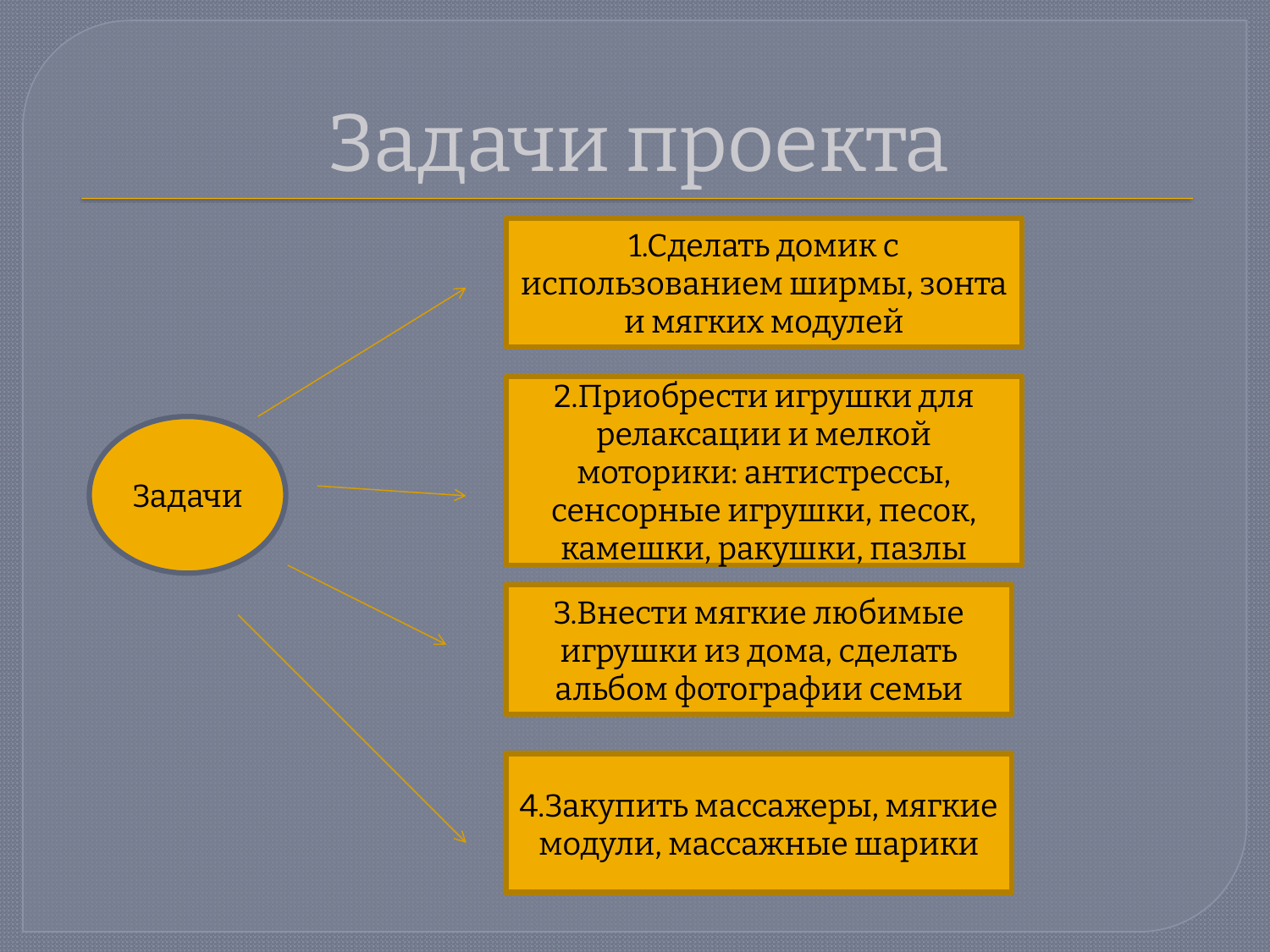

# Задачи проекта
1.Сделать домик с использованием ширмы, зонта и мягких модулей

2.Приобрести игрушки для релаксации и мелкой моторики: антистрессы, сенсорные игрушки, песок, камешки, ракушки, пазлы
Задачи
3.Внести мягкие любимые игрушки из дома, сделать альбом фотографии семьи
4.Закупить массажеры, мягкие модули, массажные шарики